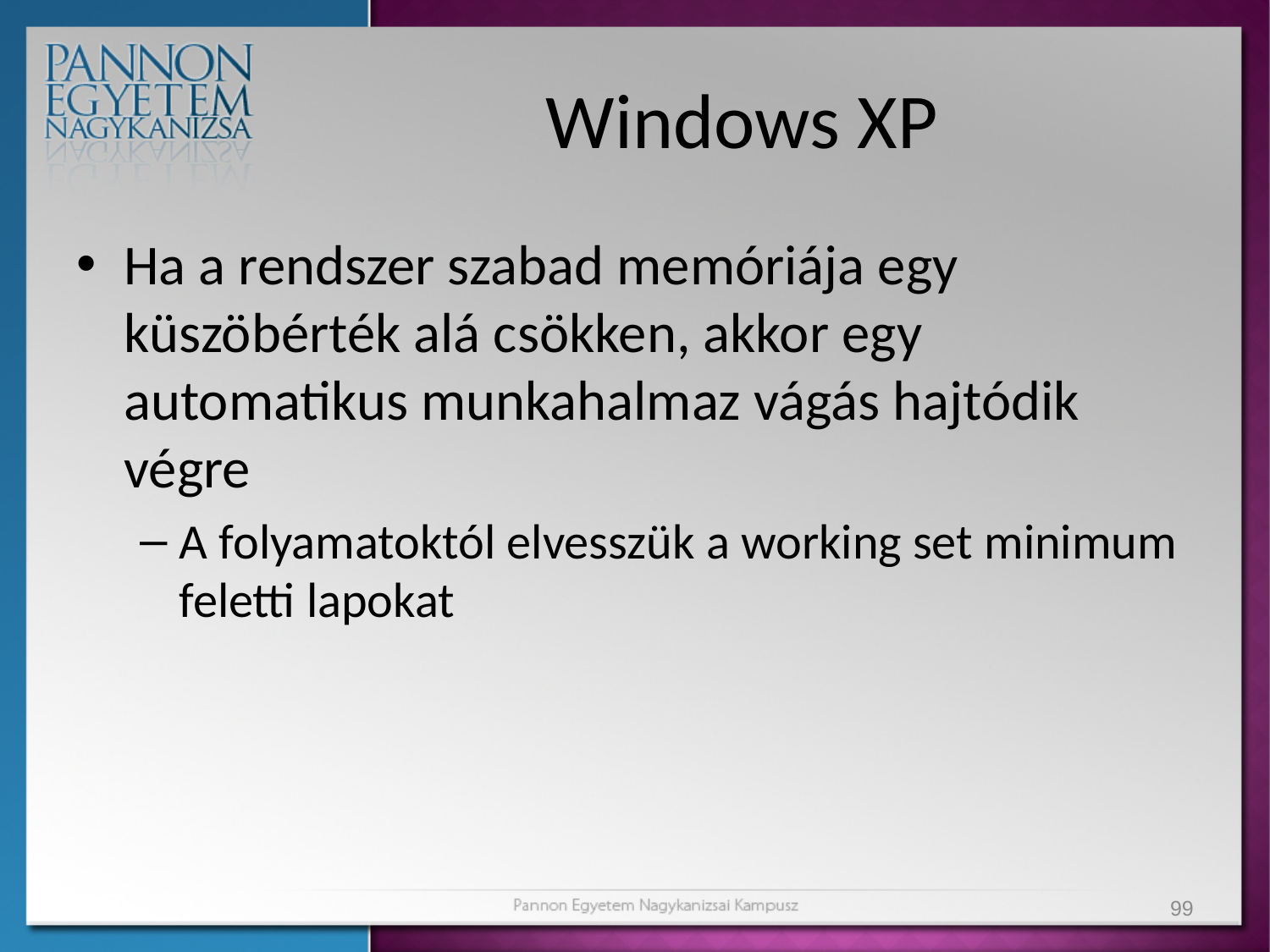

# Windows XP
Ha a rendszer szabad memóriája egy küszöbérték alá csökken, akkor egy automatikus munkahalmaz vágás hajtódik végre
A folyamatoktól elvesszük a working set minimum feletti lapokat
99